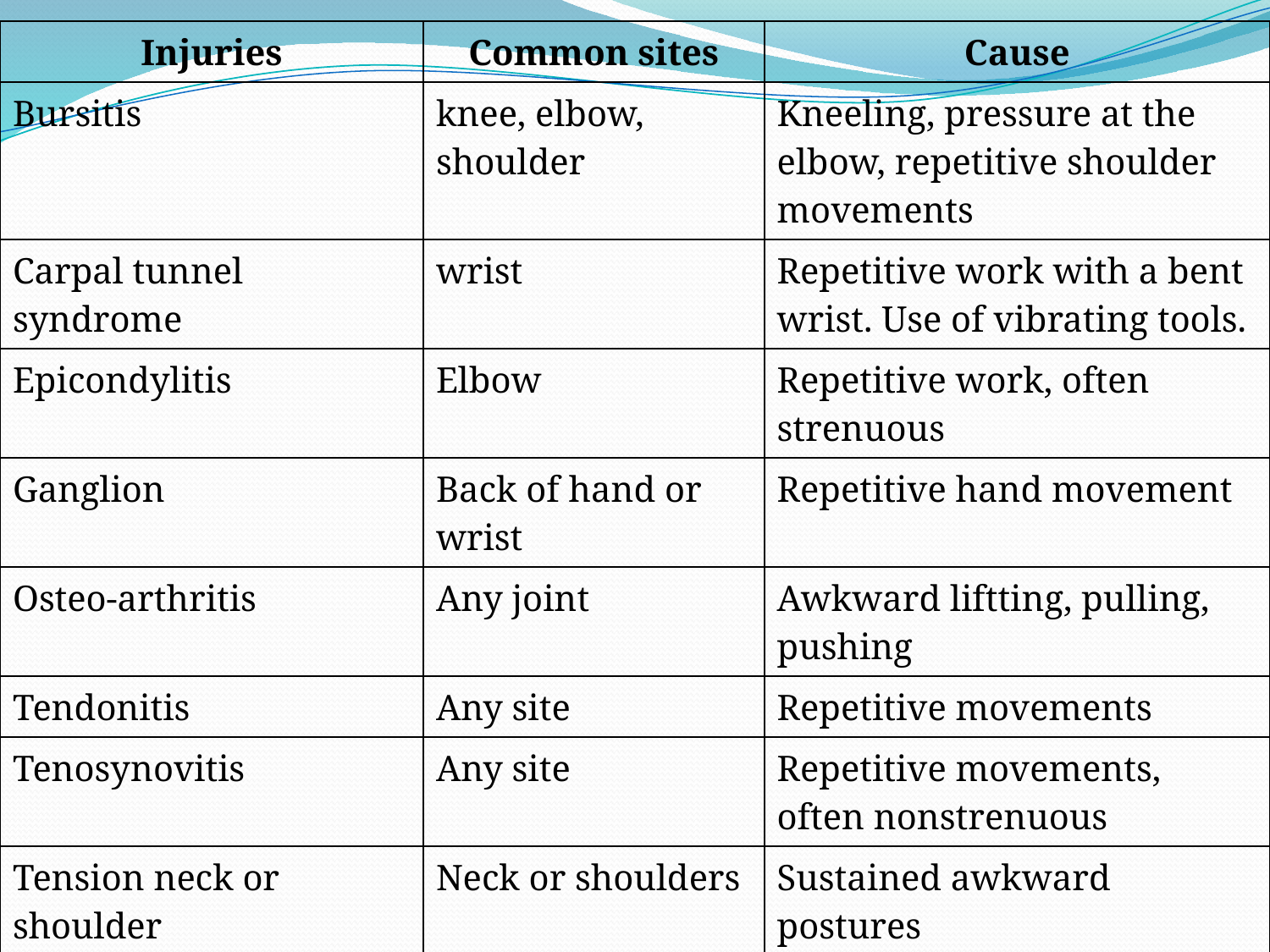

| Injuries | Common sites | Cause |
| --- | --- | --- |
| Bursitis | knee, elbow, shoulder | Kneeling, pressure at the elbow, repetitive shoulder movements |
| Carpal tunnel syndrome | wrist | Repetitive work with a bent wrist. Use of vibrating tools. |
| Epicondylitis | Elbow | Repetitive work, often strenuous |
| Ganglion | Back of hand or wrist | Repetitive hand movement |
| Osteo-arthritis | Any joint | Awkward liftting, pulling, pushing |
| Tendonitis | Any site | Repetitive movements |
| Tenosynovitis | Any site | Repetitive movements, often nonstrenuous |
| Tension neck or shoulder | Neck or shoulders | Sustained awkward postures |
| Trigger finger | Fingers | Repetitive movements. Excessive gripping |